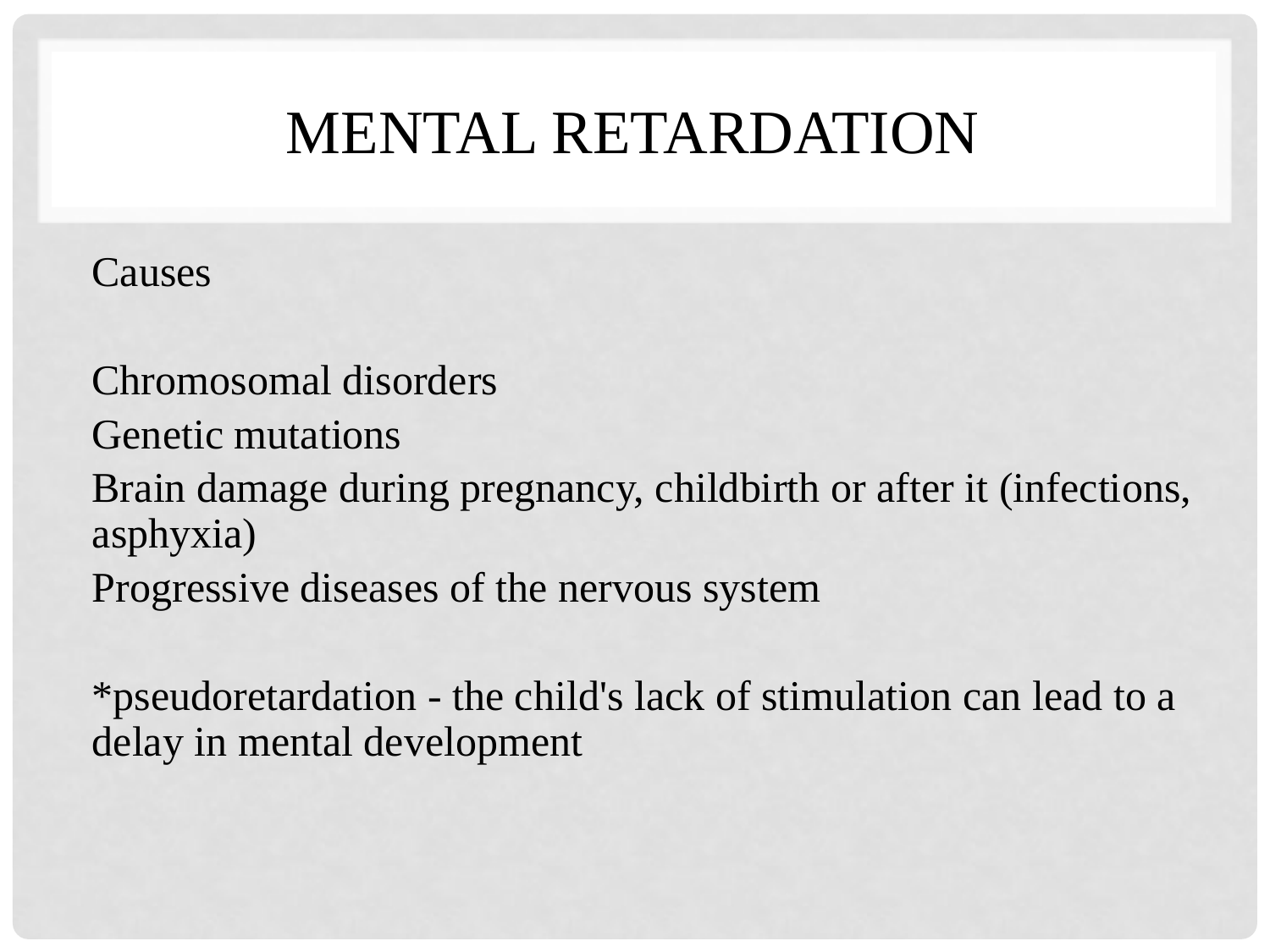

# Mental retardation
Causes

Chromosomal disorders
Genetic mutations
Brain damage during pregnancy, childbirth or after it (infections, asphyxia)
Progressive diseases of the nervous system

*pseudoretardation - the child's lack of stimulation can lead to a delay in mental development